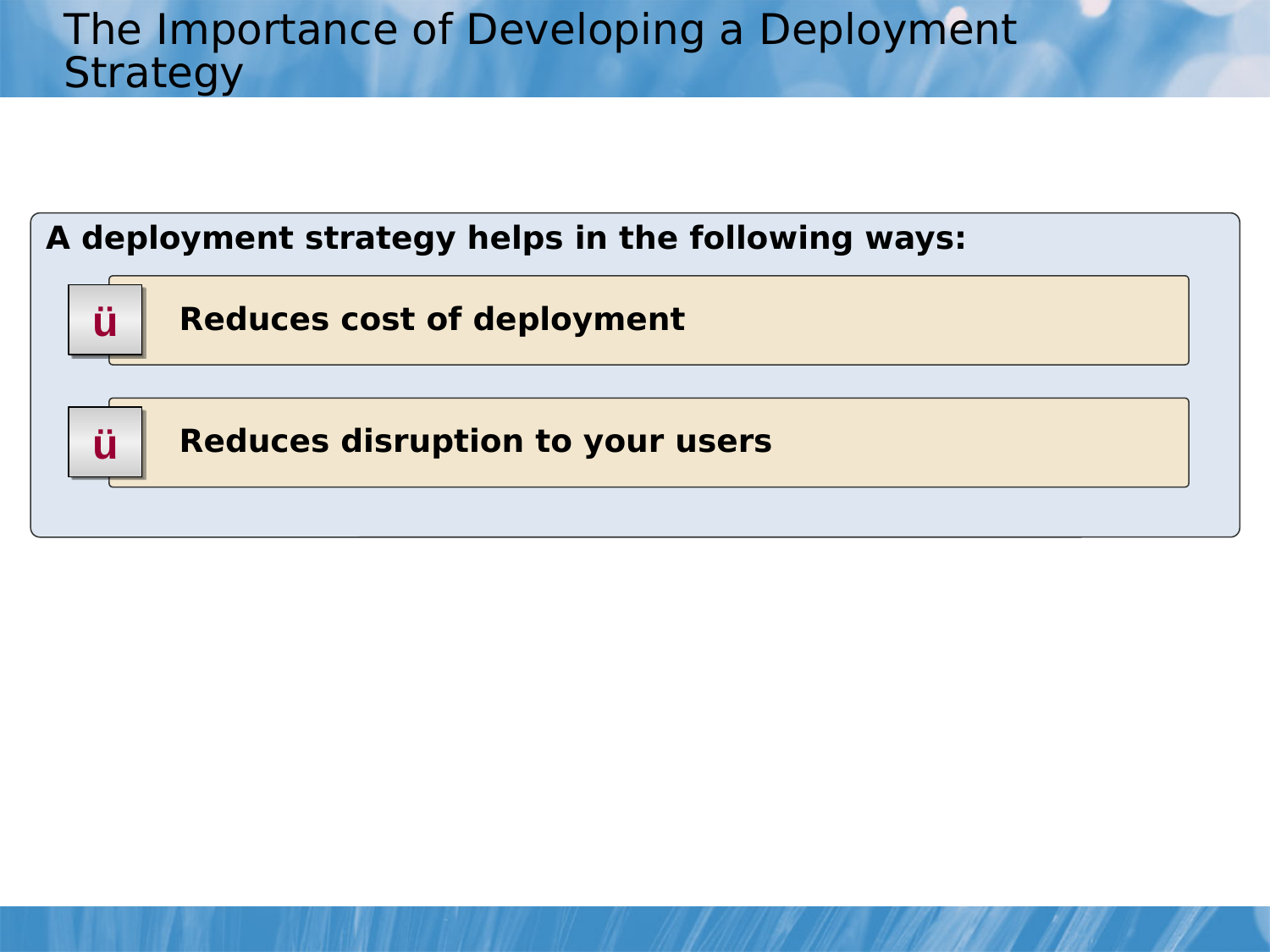

# The Importance of Developing a Deployment Strategy
A deployment strategy helps in the following ways:
	   Reduces cost of deployment
ü
	   Reduces disruption to your users
ü